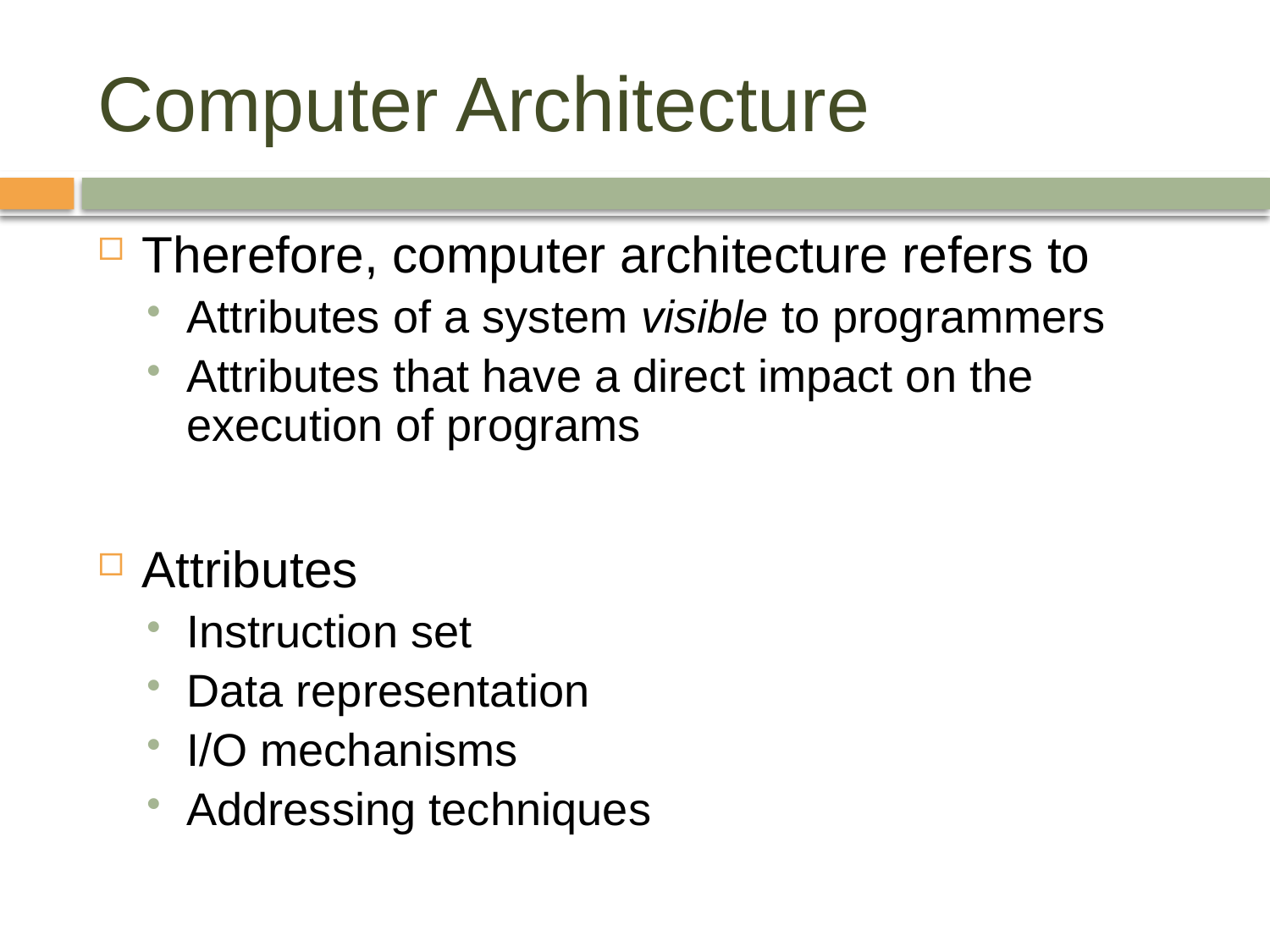

# Computer Architecture
Therefore, computer architecture refers to
Attributes of a system visible to programmers
Attributes that have a direct impact on the execution of programs

Attributes
Instruction set
Data representation
I/O mechanisms
Addressing techniques